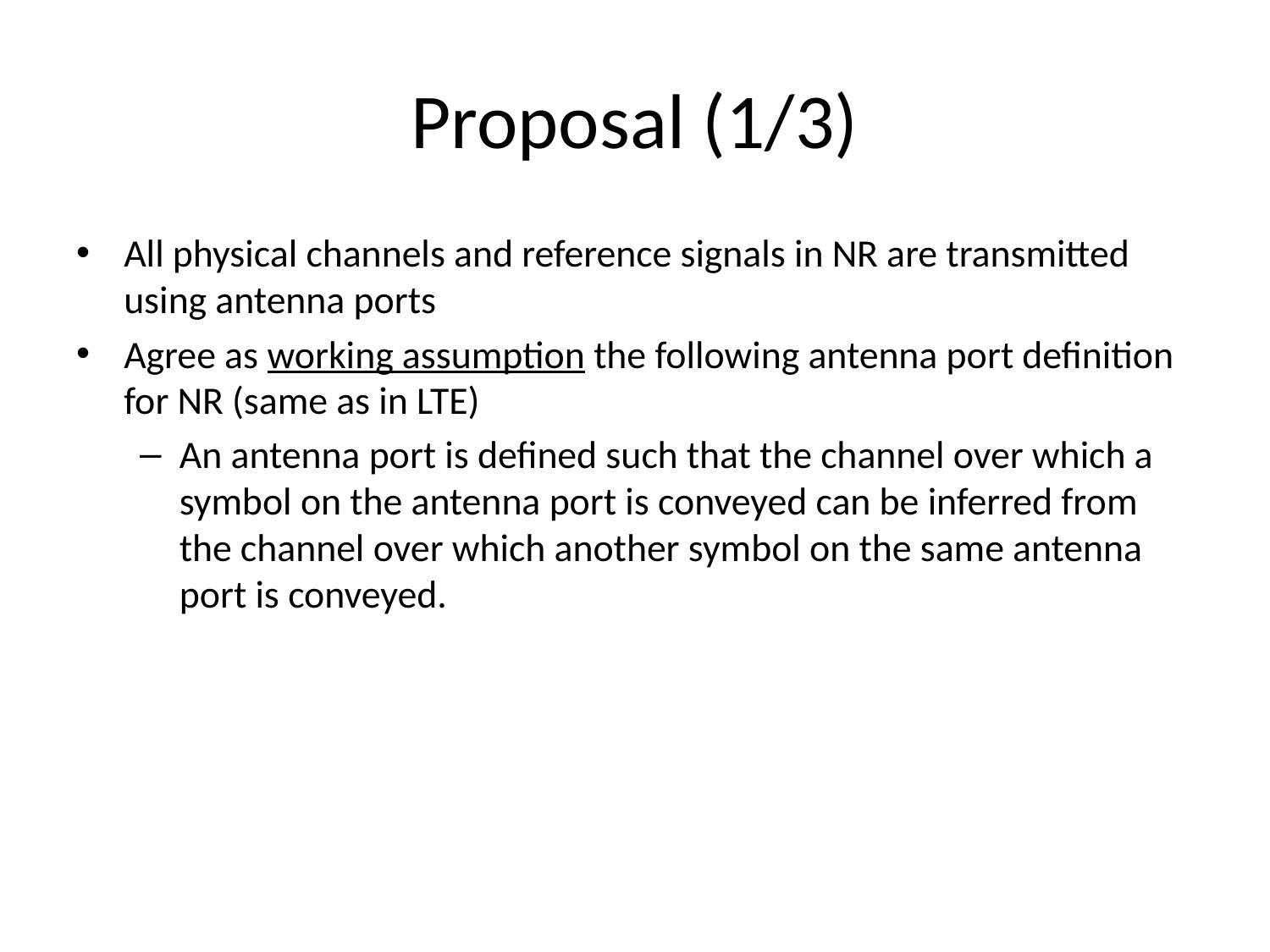

# Proposal (1/3)
All physical channels and reference signals in NR are transmitted using antenna ports
Agree as working assumption the following antenna port definition for NR (same as in LTE)
An antenna port is defined such that the channel over which a symbol on the antenna port is conveyed can be inferred from the channel over which another symbol on the same antenna port is conveyed.